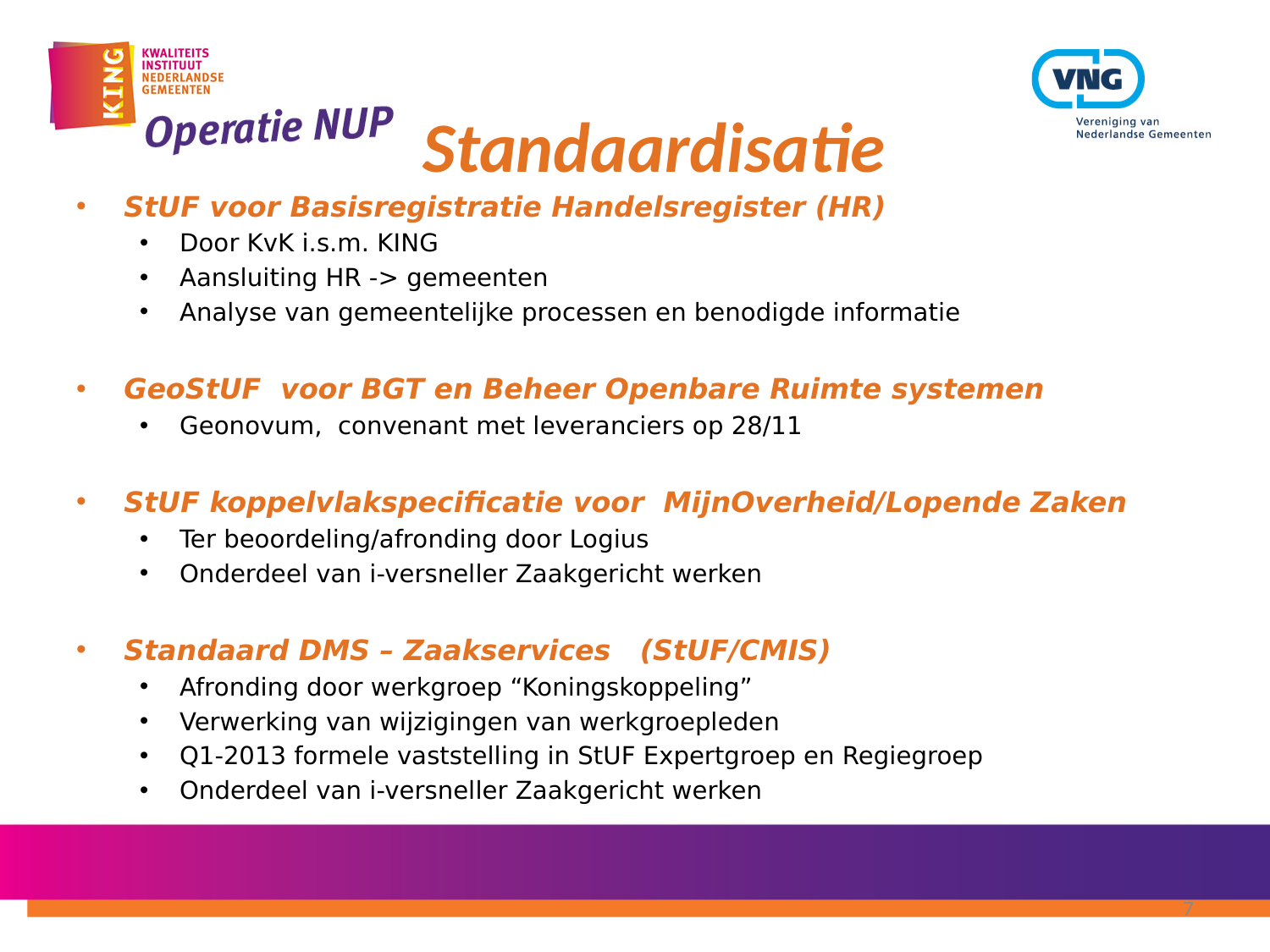

Standaardisatie
StUF voor Basisregistratie Handelsregister (HR)
Door KvK i.s.m. KING
Aansluiting HR -> gemeenten
Analyse van gemeentelijke processen en benodigde informatie

GeoStUF  voor BGT en Beheer Openbare Ruimte systemen
Geonovum,  convenant met leveranciers op 28/11

StUF koppelvlakspecificatie voor  MijnOverheid/Lopende Zaken
Ter beoordeling/afronding door Logius
Onderdeel van i-versneller Zaakgericht werken

Standaard DMS – Zaakservices   (StUF/CMIS)
Afronding door werkgroep “Koningskoppeling”
Verwerking van wijzigingen van werkgroepleden
Q1-2013 formele vaststelling in StUF Expertgroep en Regiegroep
Onderdeel van i-versneller Zaakgericht werken

7